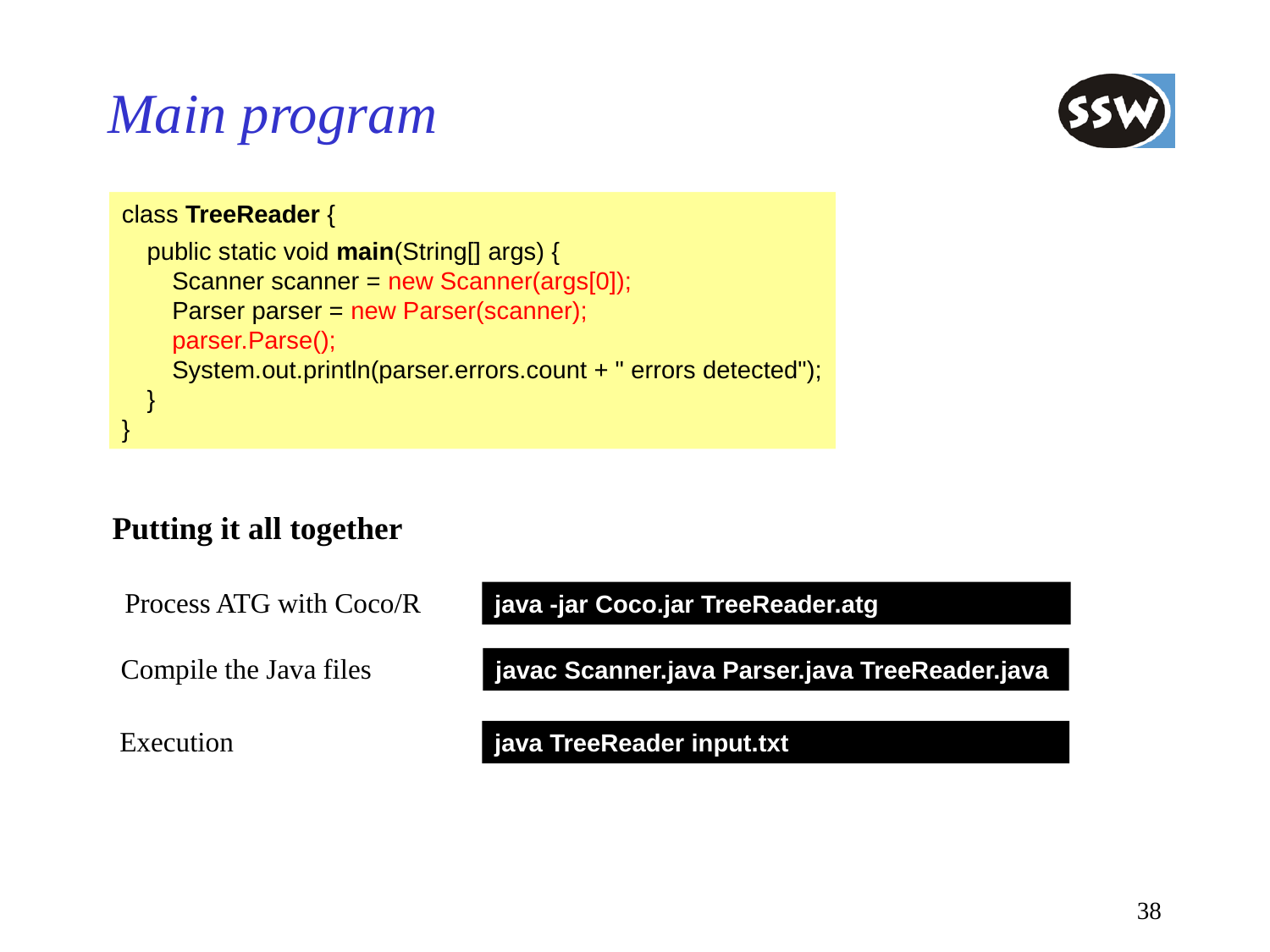

# Main program
class TreeReader {
	public static void main(String[] args) {
		Scanner scanner = new Scanner(args[0]);
		Parser parser = new Parser(scanner);
		parser.Parse();
		System.out.println(parser.errors.count + " errors detected");
	}
}
Putting it all together
Process ATG with Coco/R
java -jar Coco.jar TreeReader.atg
Compile the Java files
javac Scanner.java Parser.java TreeReader.java
Execution
java TreeReader input.txt
38